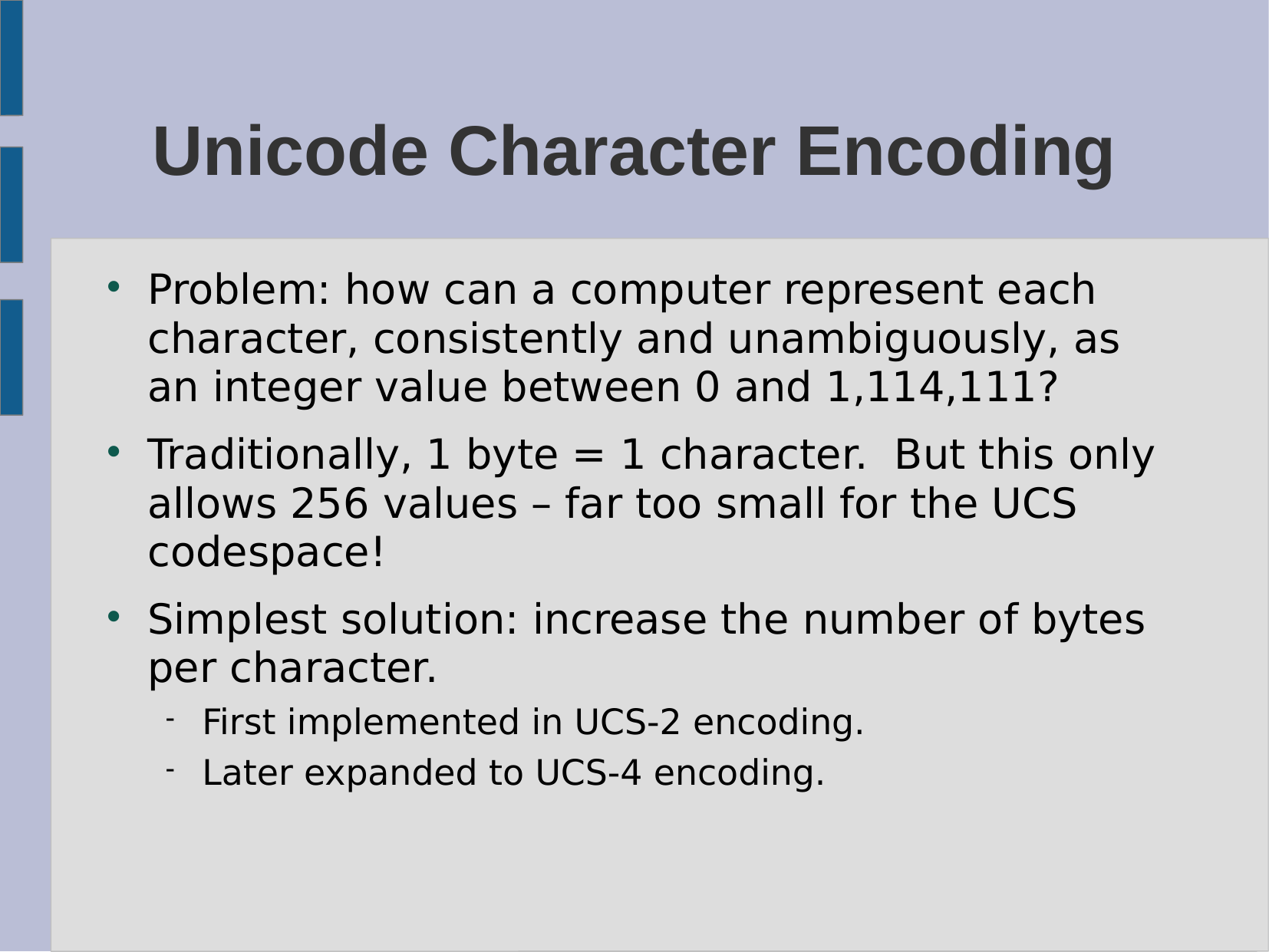

# Unicode Character Encoding
Problem: how can a computer represent each character, consistently and unambiguously, as an integer value between 0 and 1,114,111?
Traditionally, 1 byte = 1 character.  But this only allows 256 values – far too small for the UCS codespace!
Simplest solution: increase the number of bytes per character.
First implemented in UCS-2 encoding.
Later expanded to UCS-4 encoding.